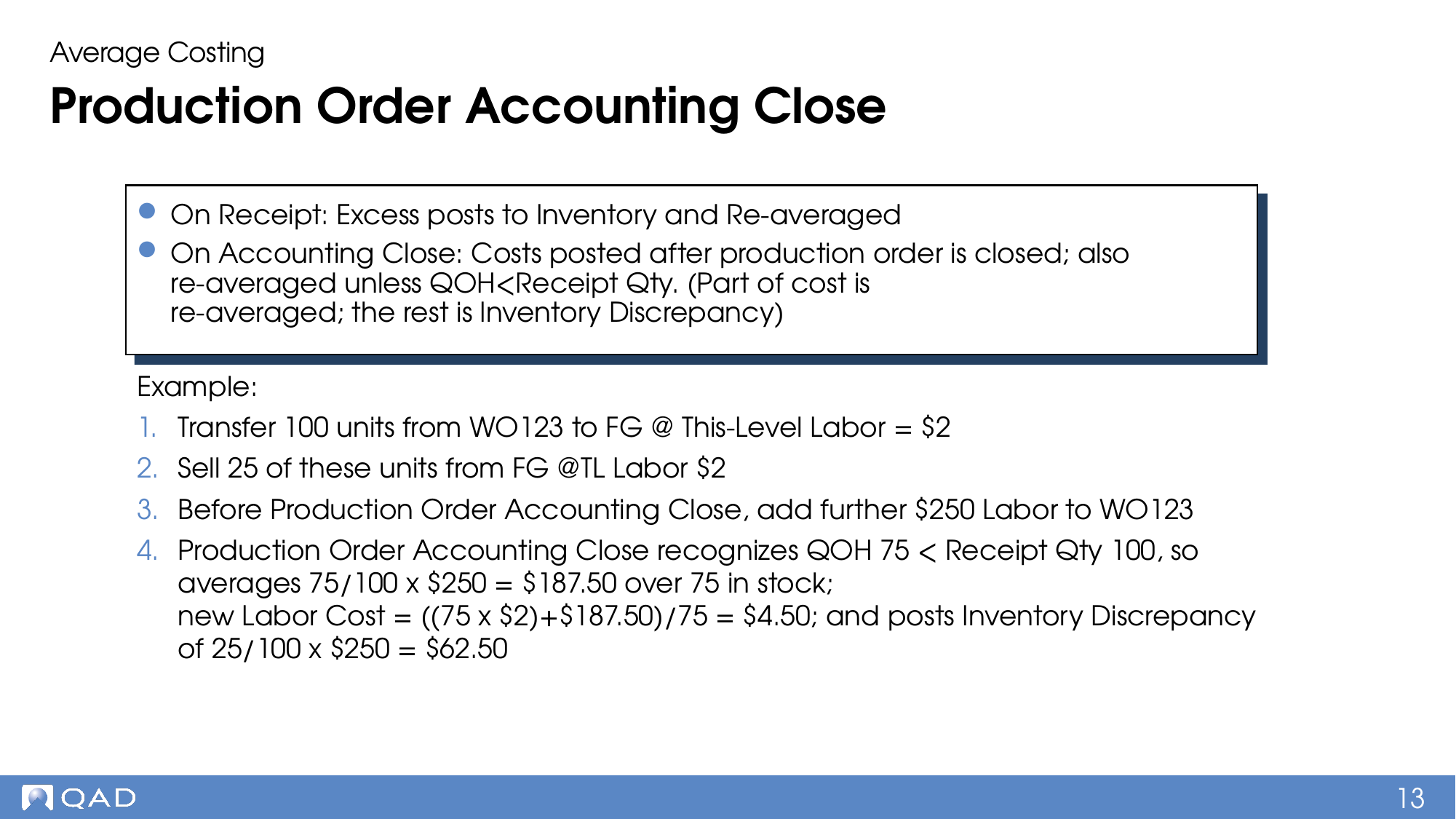

Average Costing
# Production Order Accounting Close

On Receipt: Excess posts to Inventory and Re-averaged
On Accounting Close: Costs posted after production order is closed; also
re-averaged unless QOH<Receipt Qty. (Part of cost is
re-averaged; the rest is Inventory Discrepancy)
Example:
Transfer 100 units from WO123 to FG @ This-Level Labor = $2
Sell 25 of these units from FG @TL Labor $2
Before Production Order Accounting Close, add further $250 Labor to WO123
Production Order Accounting Close recognizes QOH 75 < Receipt Qty 100, so averages 75/100 x $250 = $187.50 over 75 in stock;
new Labor Cost = ((75 x $2)+$187.50)/75 = $4.50; and posts Inventory Discrepancy of 25/100 x $250 = $62.50
13